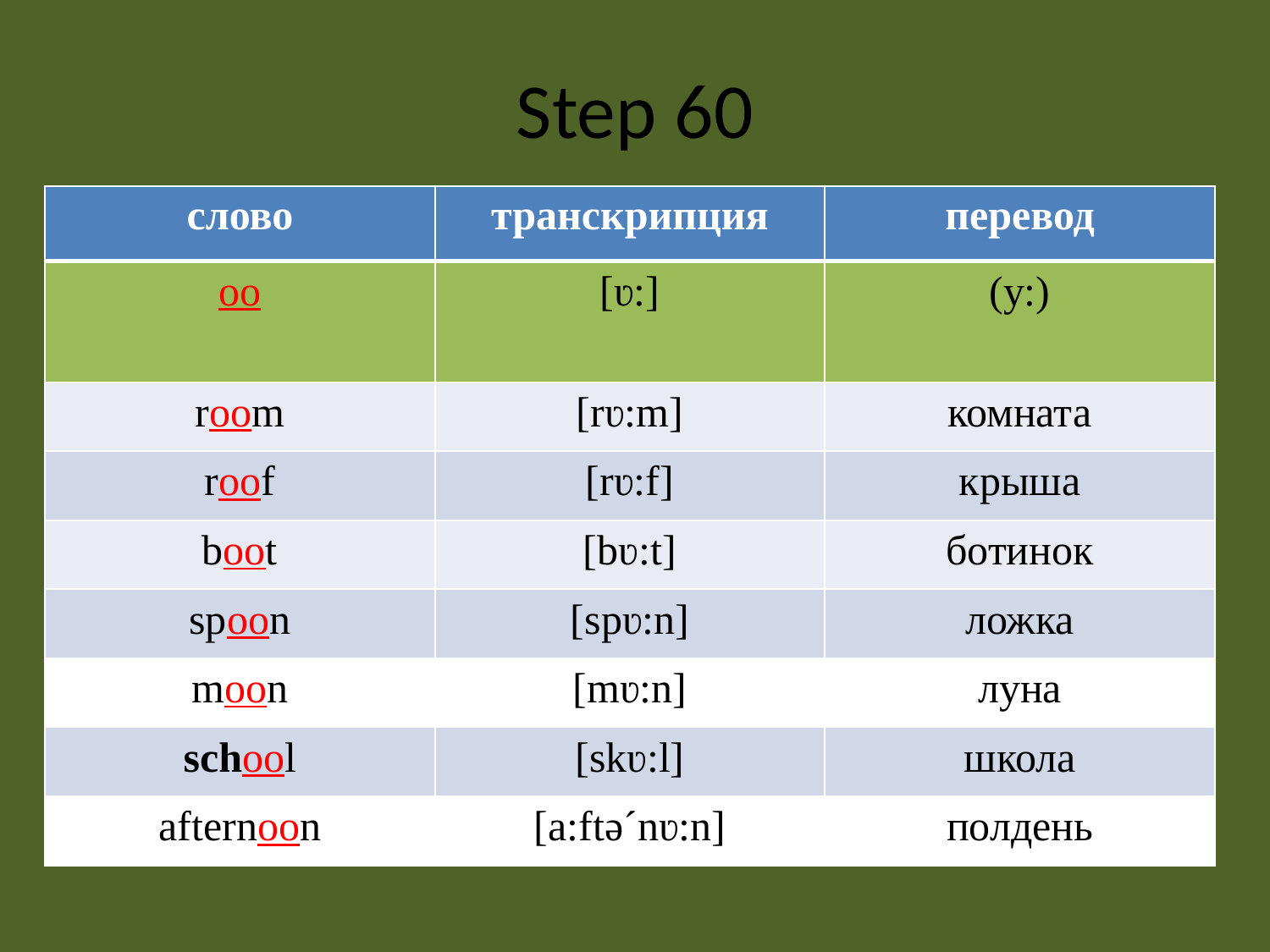

# Step 60
| слово | транскрипция | перевод |
| --- | --- | --- |
| oo | [ʋ:] | (у:) |
| room | [rʋ:m] | комната |
| roof | [rʋ:f] | крыша |
| boot | [bʋ:t] | ботинок |
| spoon | [spʋ:n] | ложка |
| moon | [mʋ:n] | луна |
| school | [skʋ:l] | школа |
| afternoon | [a:ftǝ´nʋ:n] | полдень |